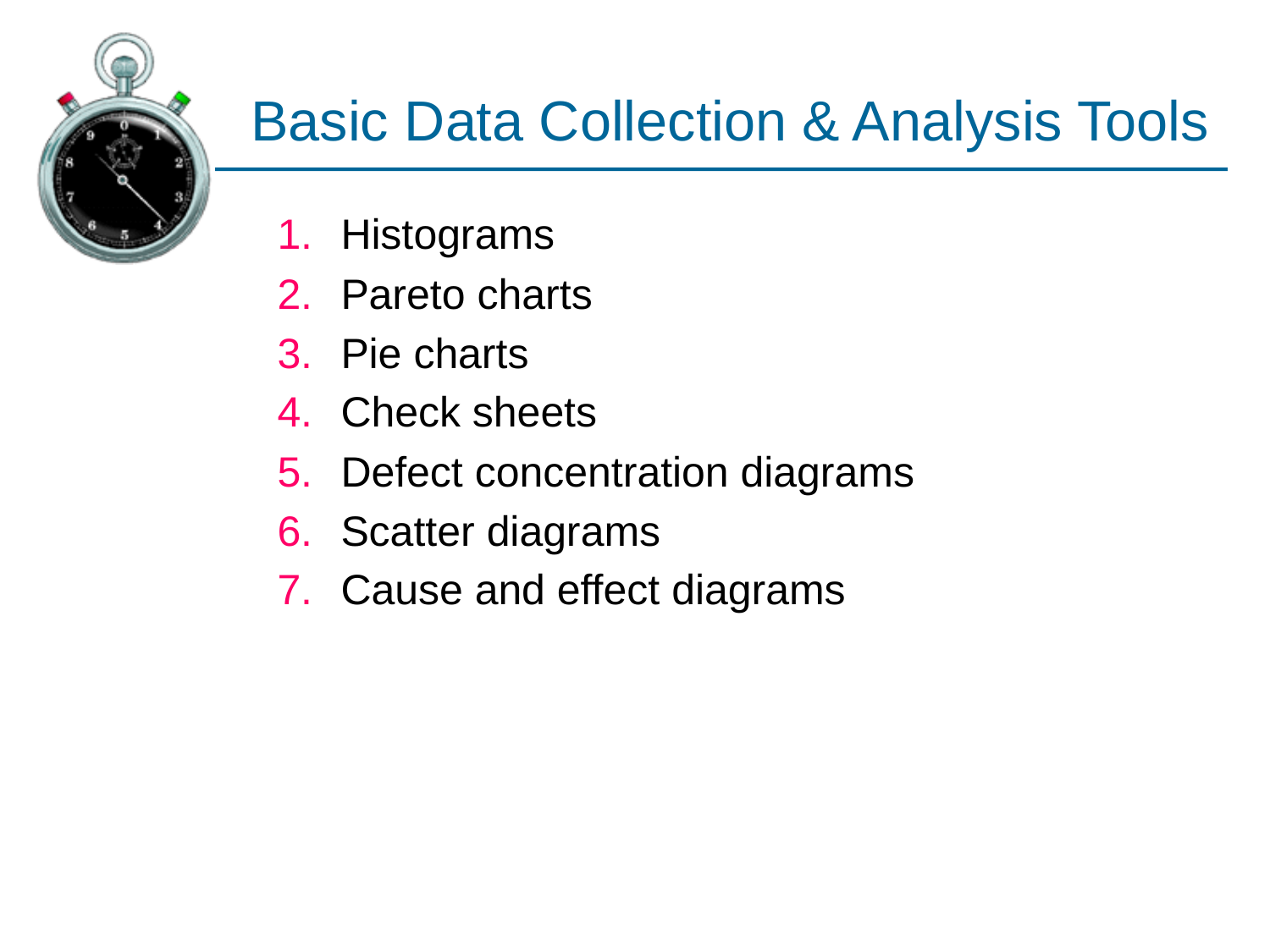

# Basic Data Collection & Analysis Tools
Histograms
Pareto charts
Pie charts
Check sheets
Defect concentration diagrams
Scatter diagrams
Cause and effect diagrams